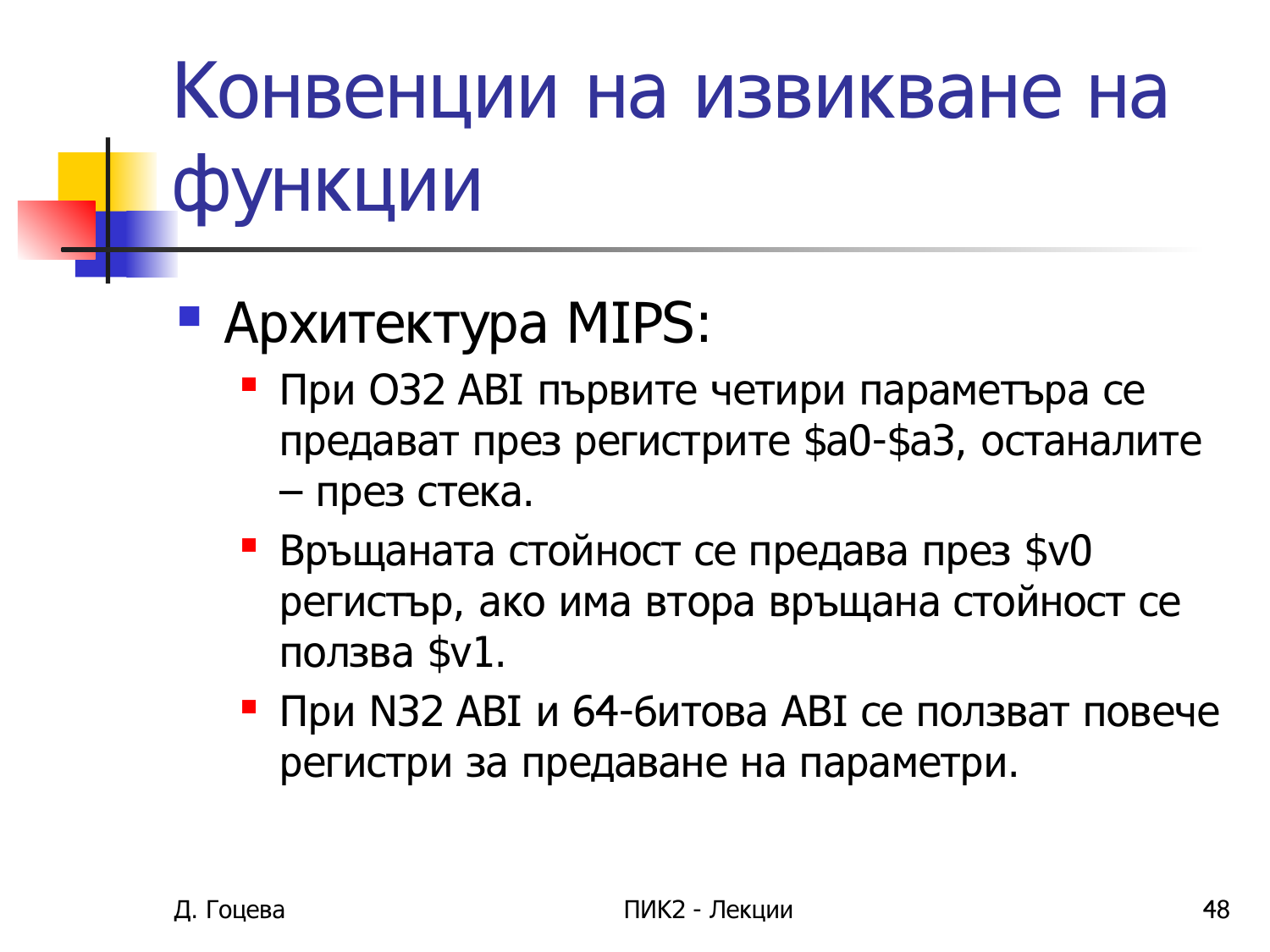

# Конвенции на извикване на функции
Архитектура MIPS:
При O32 ABI първите четири параметъра се предават през регистрите $a0-$a3, останалите – през стека.
Връщаната стойност се предава през $v0 регистър, ако има втора връщана стойност се ползва $v1.
При N32 ABI и 64-битова ABI се ползват повече регистри за предаване на параметри.
Д. Гоцева
ПИК2 - Лекции
48